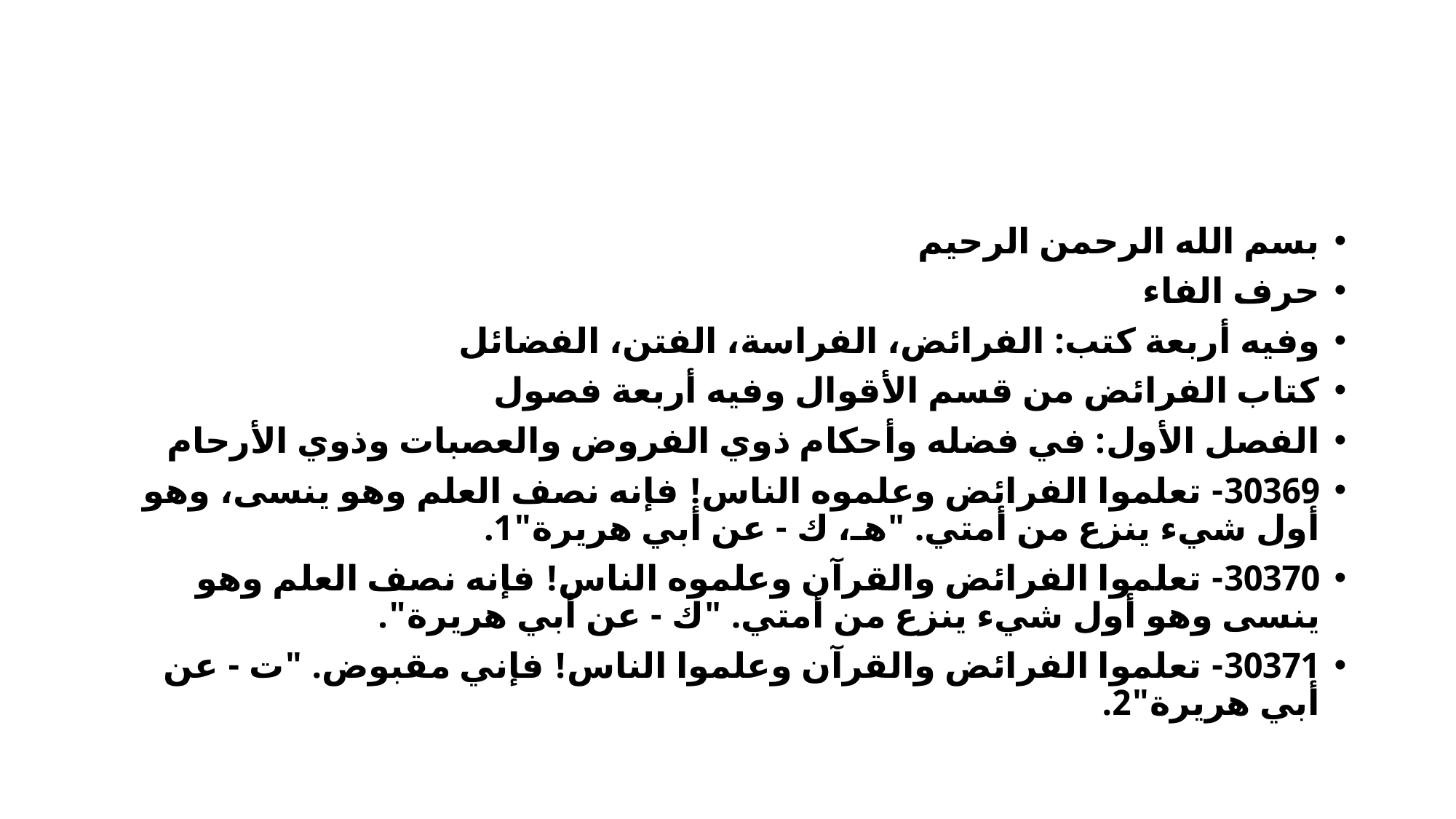

#
بسم الله الرحمن الرحيم
حرف الفاء
وفيه أربعة كتب: الفرائض، الفراسة، الفتن، الفضائل
كتاب الفرائض من قسم الأقوال وفيه أربعة فصول
الفصل الأول: في فضله وأحكام ذوي الفروض والعصبات وذوي الأرحام
30369- تعلموا الفرائض وعلموه الناس! فإنه نصف العلم وهو ينسى، وهو أول شيء ينزع من أمتي. "هـ، ك - عن أبي هريرة"1.
30370- تعلموا الفرائض والقرآن وعلموه الناس! فإنه نصف العلم وهو ينسى وهو أول شيء ينزع من أمتي. "ك - عن أبي هريرة".
30371- تعلموا الفرائض والقرآن وعلموا الناس! فإني مقبوض. "ت - عن أبي هريرة"2.